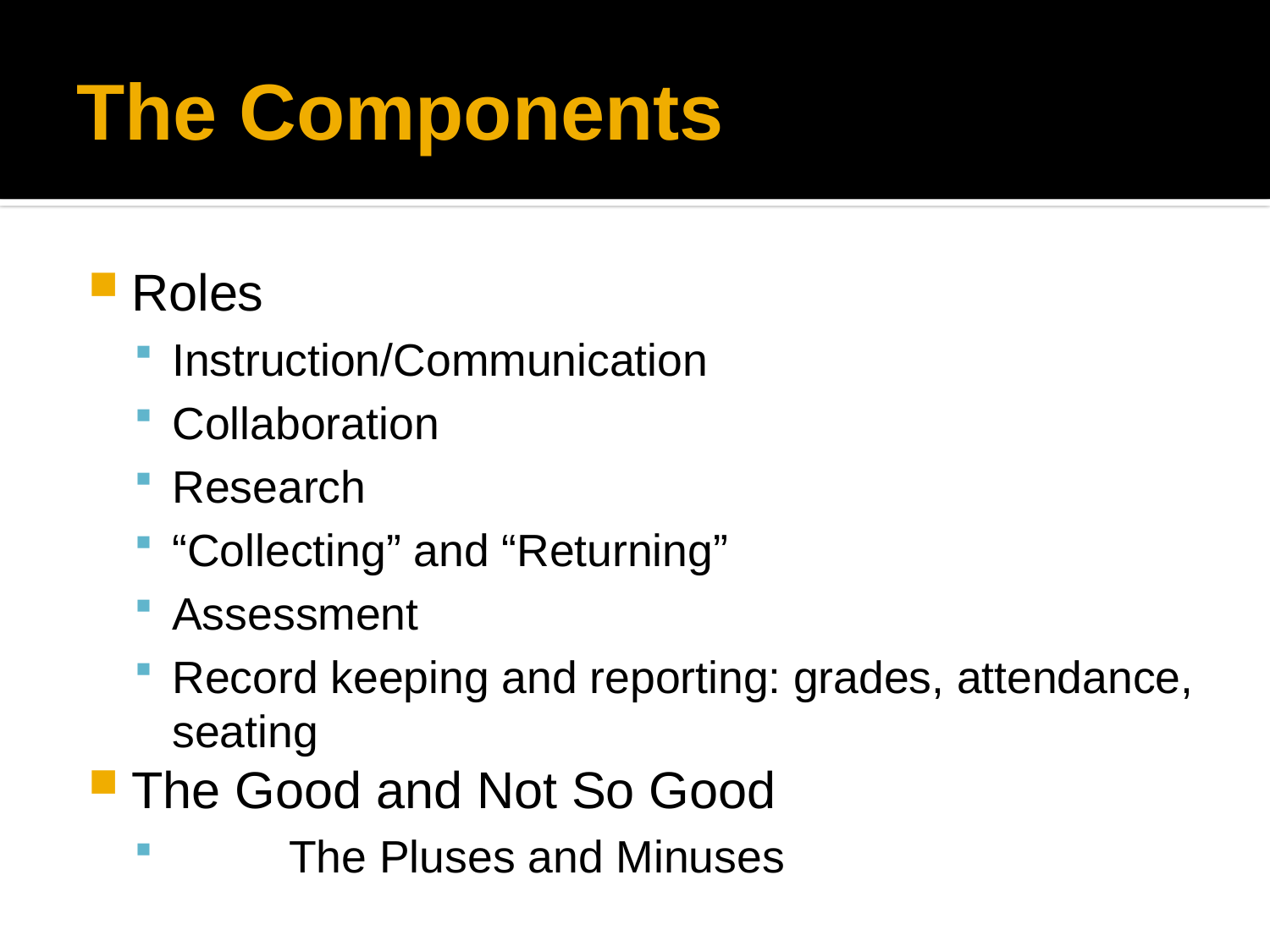

# The Components
Roles
Instruction/Communication
Collaboration
Research
“Collecting” and “Returning”
Assessment
Record keeping and reporting: grades, attendance, seating
The Good and Not So Good
	The Pluses and Minuses